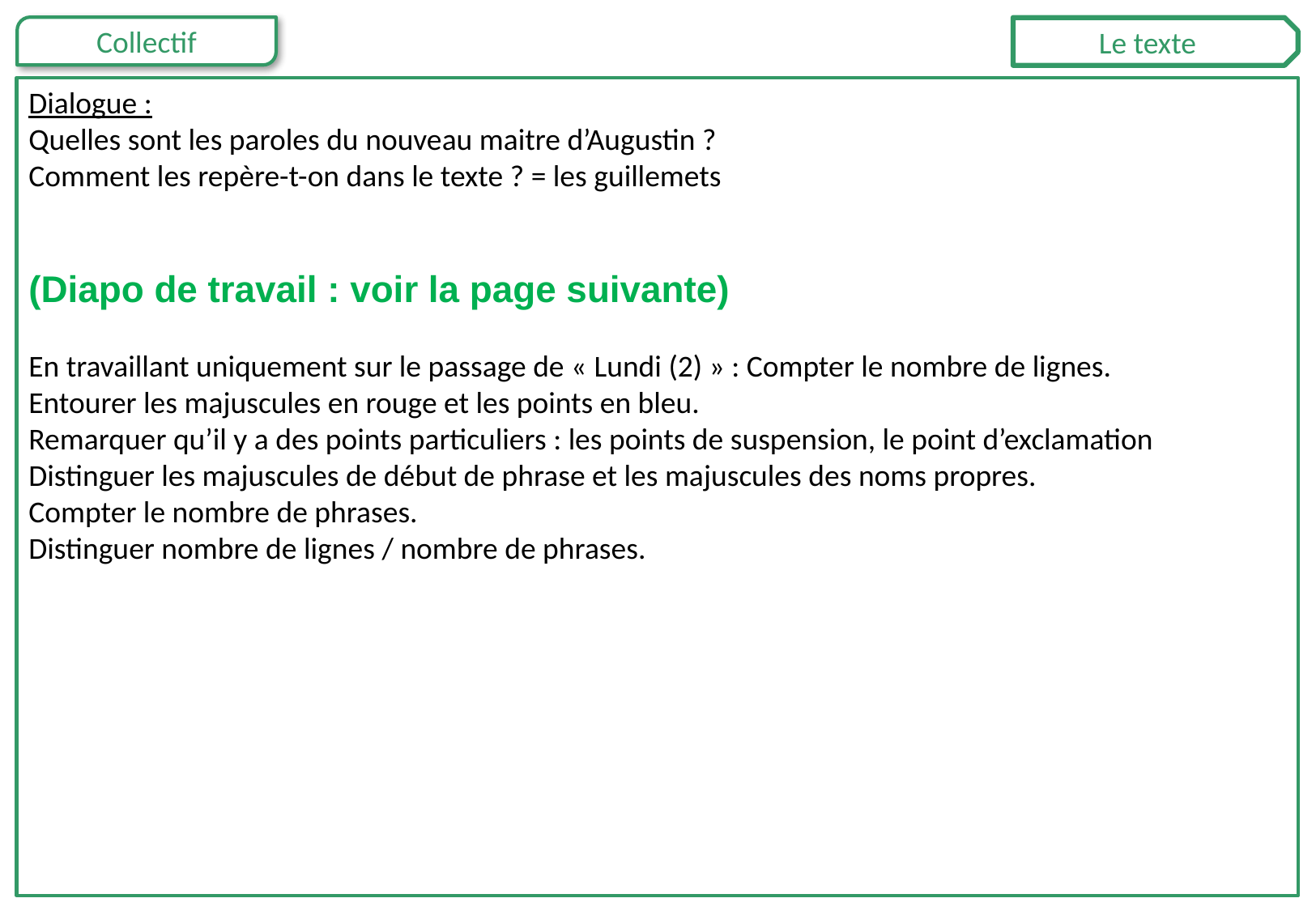

Le texte
Dialogue :
Quelles sont les paroles du nouveau maitre d’Augustin ?
Comment les repère-t-on dans le texte ? = les guillemets

(Diapo de travail : voir la page suivante)

En travaillant uniquement sur le passage de « Lundi (2) » : Compter le nombre de lignes.
Entourer les majuscules en rouge et les points en bleu.
Remarquer qu’il y a des points particuliers : les points de suspension, le point d’exclamation
Distinguer les majuscules de début de phrase et les majuscules des noms propres.
Compter le nombre de phrases.
Distinguer nombre de lignes / nombre de phrases.